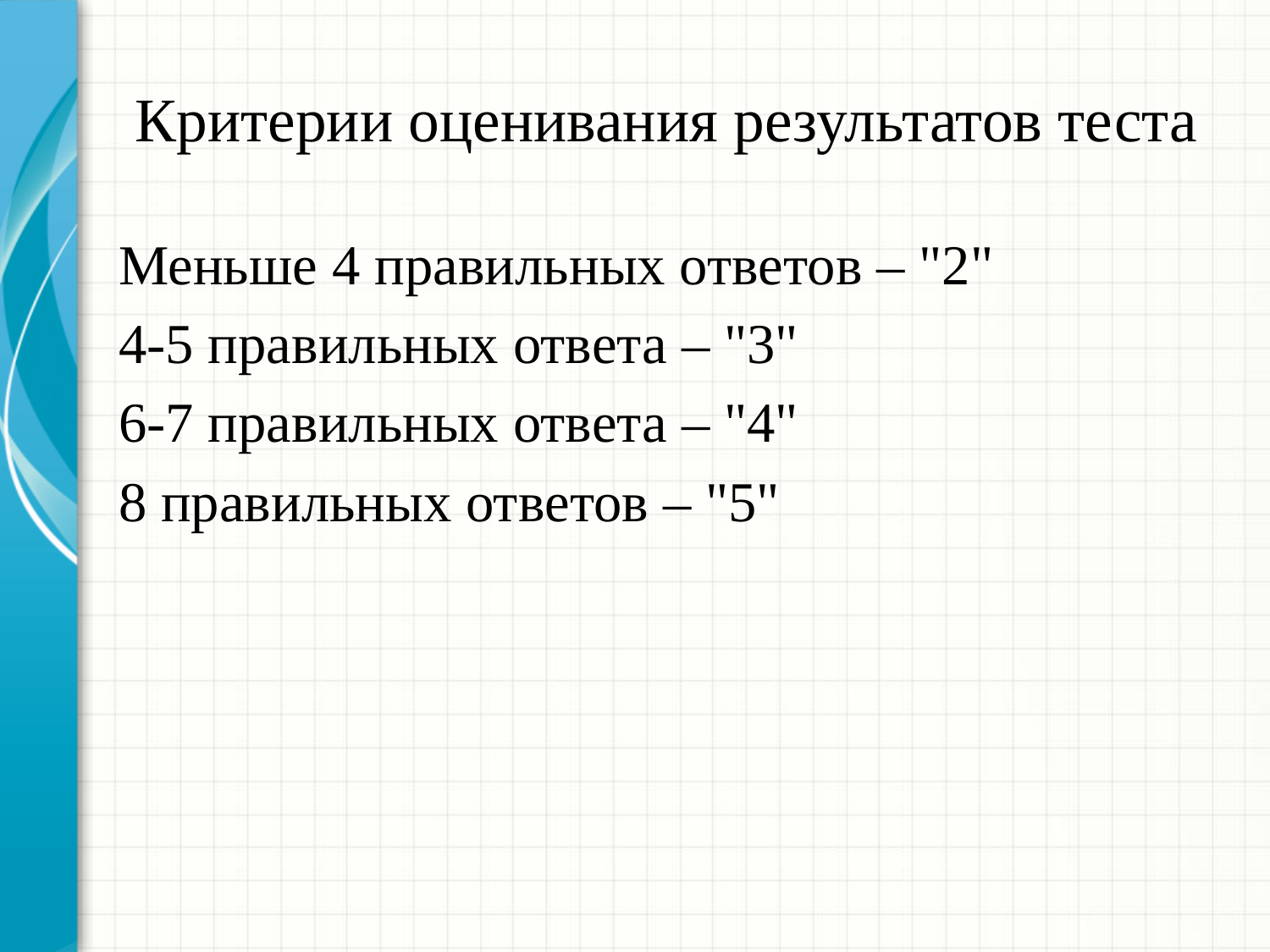

# Критерии оценивания результатов теста
Меньше 4 правильных ответов – "2"
4-5 правильных ответа – "3"
6-7 правильных ответа – "4"
8 правильных ответов – "5"